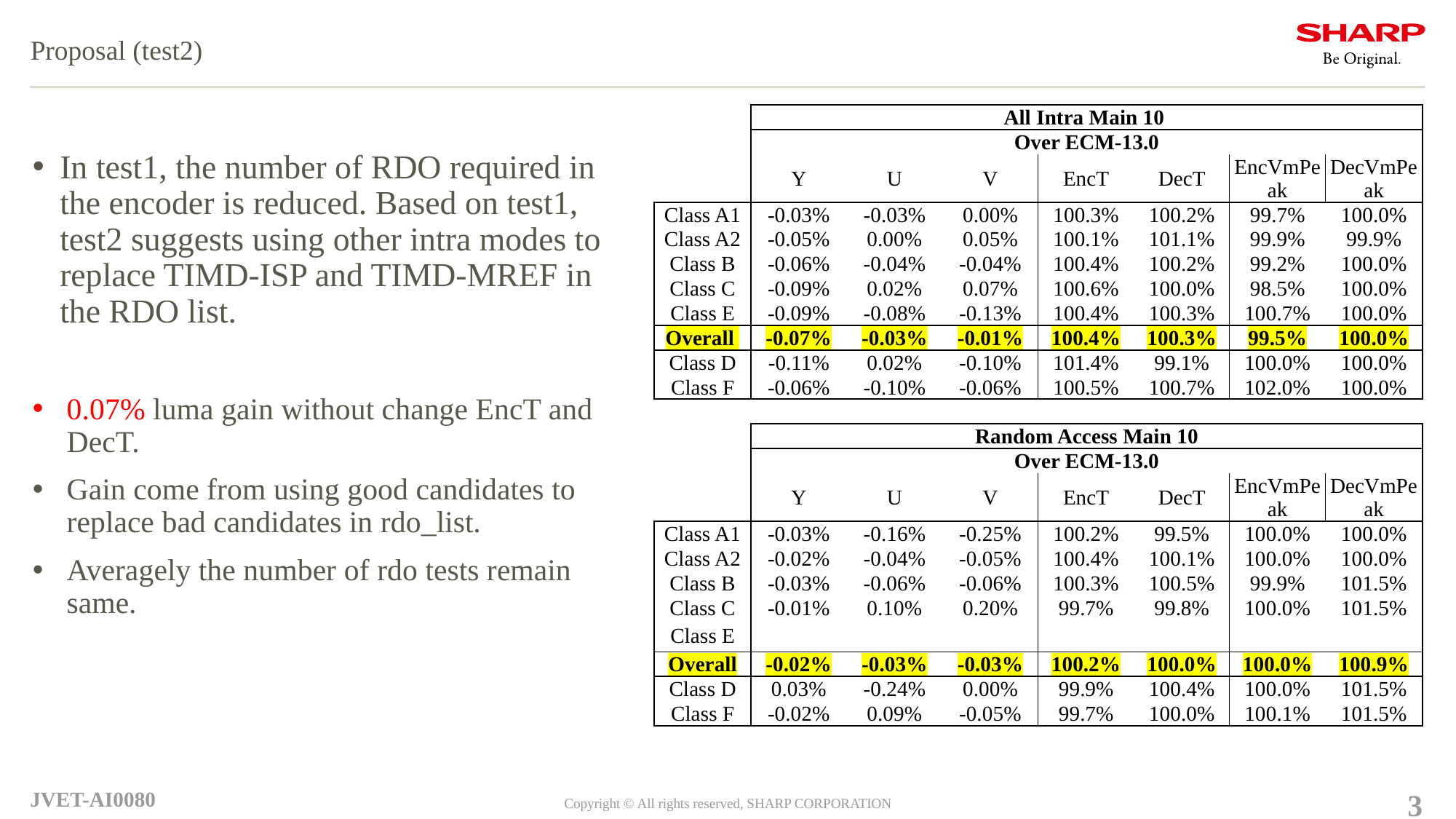

# Proposal (test2)
|  | All Intra Main 10 |  |  |  |  |  |  |
| --- | --- | --- | --- | --- | --- | --- | --- |
|  | Over ECM-13.0 |  |  |  |  |  |  |
|  | Y | U | V | EncT | DecT | EncVmPeak | DecVmPeak |
| Class A1 | -0.03% | -0.03% | 0.00% | 100.3% | 100.2% | 99.7% | 100.0% |
| Class A2 | -0.05% | 0.00% | 0.05% | 100.1% | 101.1% | 99.9% | 99.9% |
| Class B | -0.06% | -0.04% | -0.04% | 100.4% | 100.2% | 99.2% | 100.0% |
| Class C | -0.09% | 0.02% | 0.07% | 100.6% | 100.0% | 98.5% | 100.0% |
| Class E | -0.09% | -0.08% | -0.13% | 100.4% | 100.3% | 100.7% | 100.0% |
| Overall | -0.07% | -0.03% | -0.01% | 100.4% | 100.3% | 99.5% | 100.0% |
| Class D | -0.11% | 0.02% | -0.10% | 101.4% | 99.1% | 100.0% | 100.0% |
| Class F | -0.06% | -0.10% | -0.06% | 100.5% | 100.7% | 102.0% | 100.0% |
|  |  |  |  |  |  |  |  |
|  | Random Access Main 10 |  |  |  |  |  |  |
|  | Over ECM-13.0 |  |  |  |  |  |  |
|  | Y | U | V | EncT | DecT | EncVmPeak | DecVmPeak |
| Class A1 | -0.03% | -0.16% | -0.25% | 100.2% | 99.5% | 100.0% | 100.0% |
| Class A2 | -0.02% | -0.04% | -0.05% | 100.4% | 100.1% | 100.0% | 100.0% |
| Class B | -0.03% | -0.06% | -0.06% | 100.3% | 100.5% | 99.9% | 101.5% |
| Class C | -0.01% | 0.10% | 0.20% | 99.7% | 99.8% | 100.0% | 101.5% |
| Class E |  |  |  |  |  |  |  |
| Overall | -0.02% | -0.03% | -0.03% | 100.2% | 100.0% | 100.0% | 100.9% |
| Class D | 0.03% | -0.24% | 0.00% | 99.9% | 100.4% | 100.0% | 101.5% |
| Class F | -0.02% | 0.09% | -0.05% | 99.7% | 100.0% | 100.1% | 101.5% |
In test1, the number of RDO required in the encoder is reduced. Based on test1, test2 suggests using other intra modes to replace TIMD-ISP and TIMD-MREF in the RDO list.

0.07% luma gain without change EncT and DecT.
Gain come from using good candidates to replace bad candidates in rdo_list.
Averagely the number of rdo tests remain same.

JVET-AI0080
Copyright © All rights reserved, SHARP CORPORATION
3